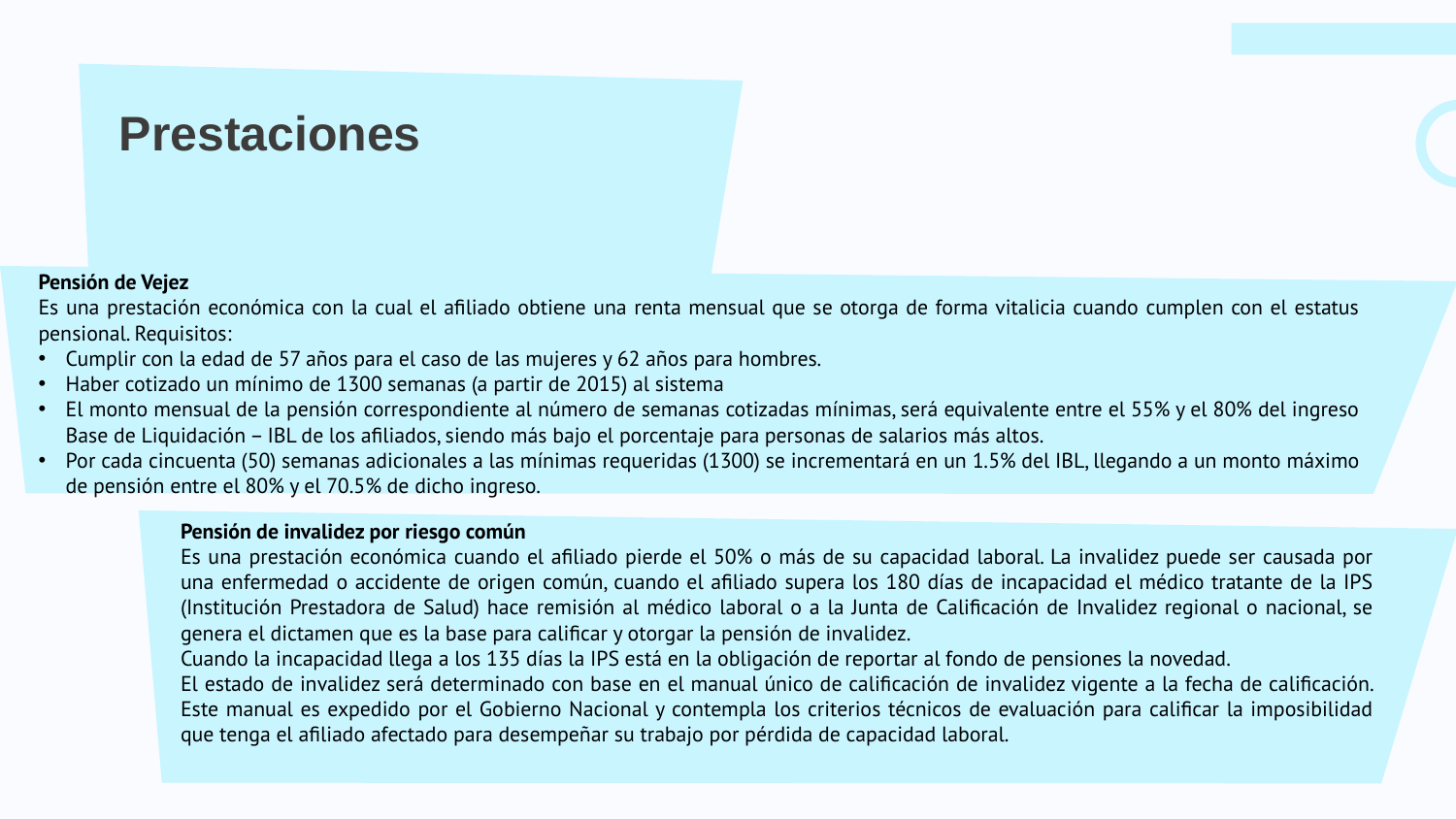

# Prestaciones
Pensión de Vejez
Es una prestación económica con la cual el afiliado obtiene una renta mensual que se otorga de forma vitalicia cuando cumplen con el estatus pensional. Requisitos:
Cumplir con la edad de 57 años para el caso de las mujeres y 62 años para hombres.
Haber cotizado un mínimo de 1300 semanas (a partir de 2015) al sistema
El monto mensual de la pensión correspondiente al número de semanas cotizadas mínimas, será equivalente entre el 55% y el 80% del ingreso Base de Liquidación – IBL de los afiliados, siendo más bajo el porcentaje para personas de salarios más altos.
Por cada cincuenta (50) semanas adicionales a las mínimas requeridas (1300) se incrementará en un 1.5% del IBL, llegando a un monto máximo de pensión entre el 80% y el 70.5% de dicho ingreso.

Pensión de invalidez por riesgo común
Es una prestación económica cuando el afiliado pierde el 50% o más de su capacidad laboral. La invalidez puede ser causada por una enfermedad o accidente de origen común, cuando el afiliado supera los 180 días de incapacidad el médico tratante de la IPS (Institución Prestadora de Salud) hace remisión al médico laboral o a la Junta de Calificación de Invalidez regional o nacional, se genera el dictamen que es la base para calificar y otorgar la pensión de invalidez.
Cuando la incapacidad llega a los 135 días la IPS está en la obligación de reportar al fondo de pensiones la novedad.
El estado de invalidez será determinado con base en el manual único de calificación de invalidez vigente a la fecha de calificación. Este manual es expedido por el Gobierno Nacional y contempla los criterios técnicos de evaluación para calificar la imposibilidad que tenga el afiliado afectado para desempeñar su trabajo por pérdida de capacidad laboral.